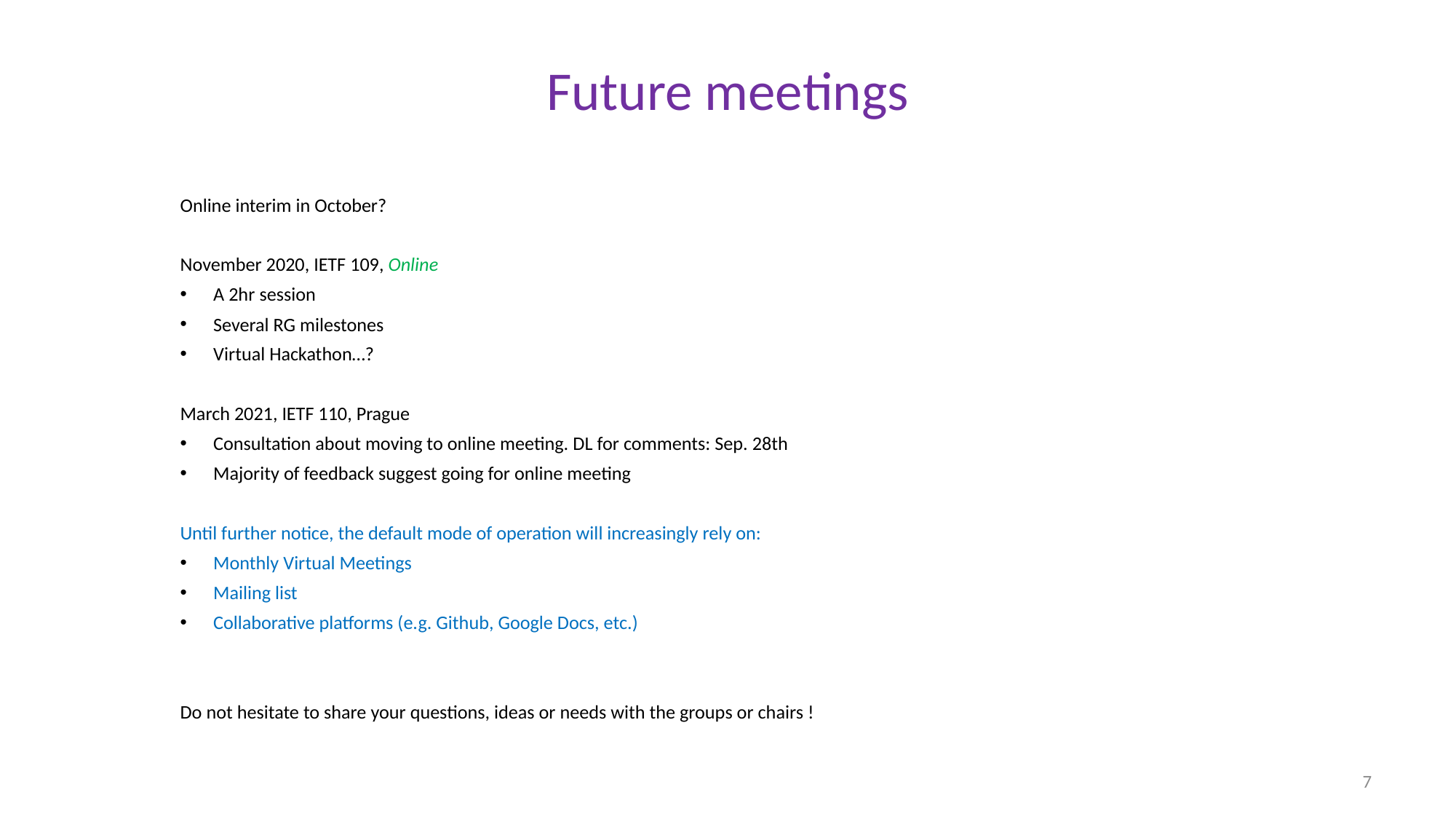

Future meetings
Online interim in October?

November 2020, IETF 109, Online
A 2hr session
Several RG milestones
Virtual Hackathon…?

March 2021, IETF 110, Prague
Consultation about moving to online meeting. DL for comments: Sep. 28th
Majority of feedback suggest going for online meeting

Until further notice, the default mode of operation will increasingly rely on:
Monthly Virtual Meetings
Mailing list
Collaborative platforms (e.g. Github, Google Docs, etc.)

Do not hesitate to share your questions, ideas or needs with the groups or chairs !
7